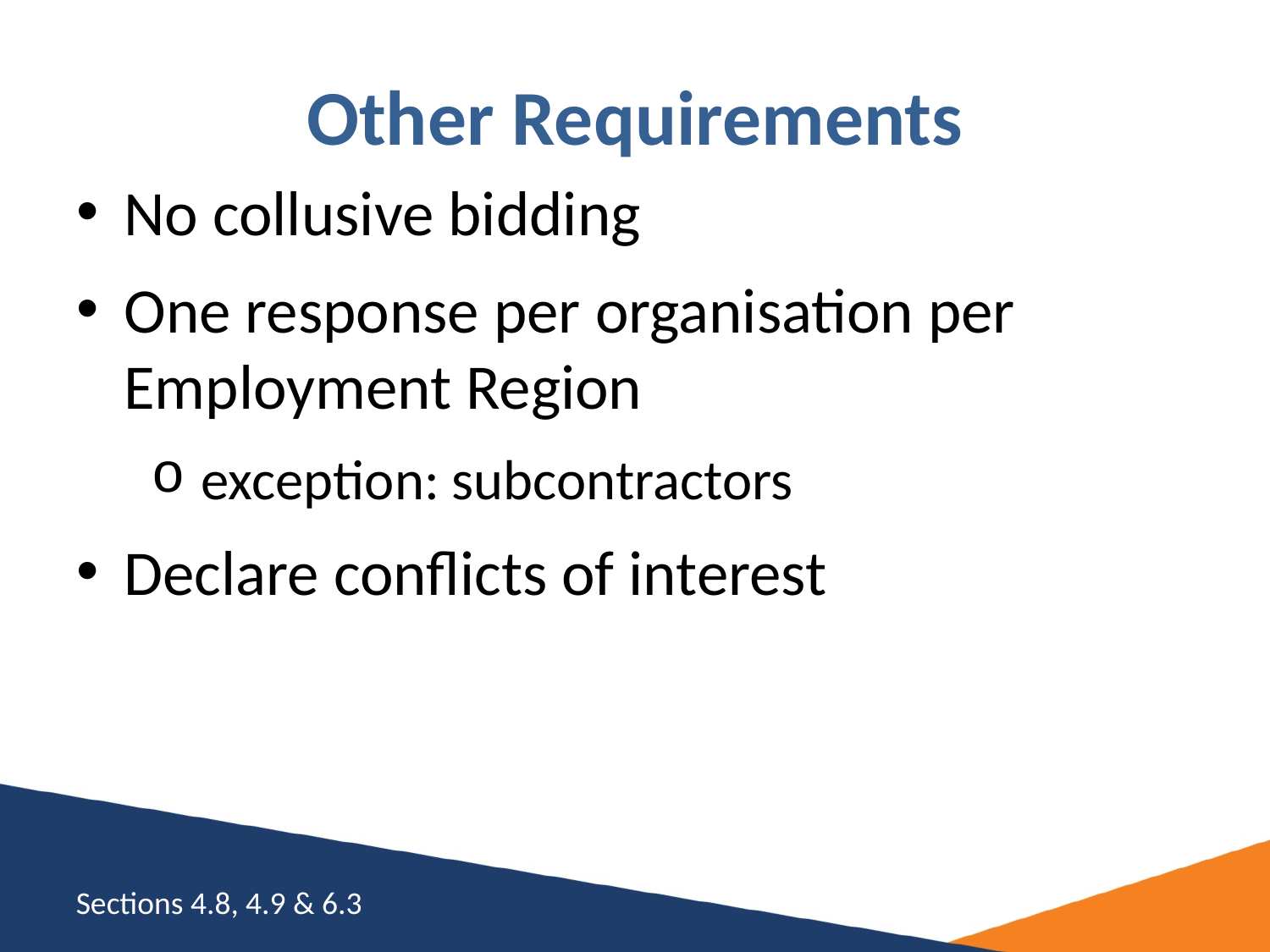

# Other Requirements
No collusive bidding
One response per organisation per Employment Region
exception: subcontractors
Declare conflicts of interest
Sections 4.8, 4.9 & 6.3